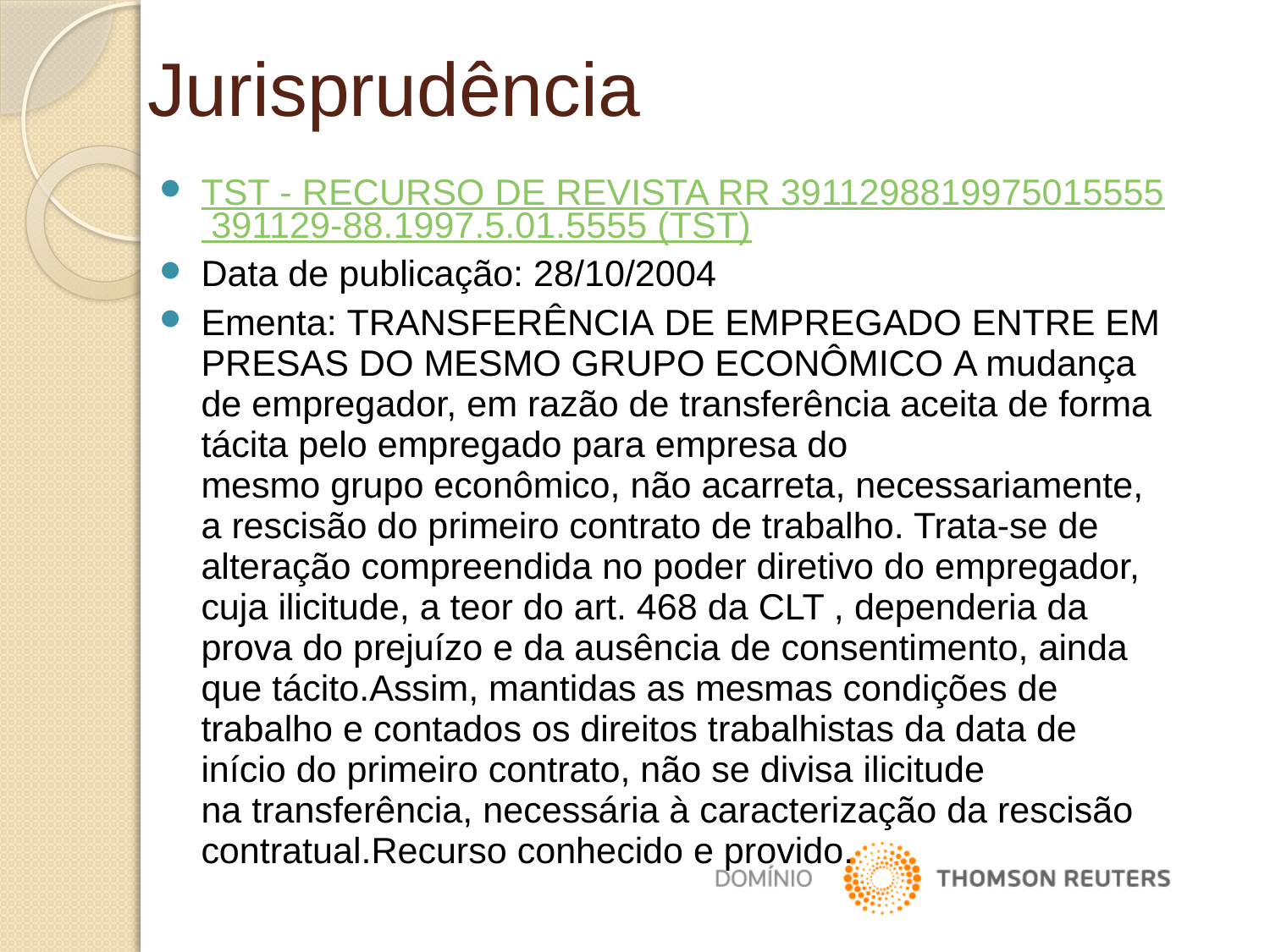

Jurisprudência
TST - RECURSO DE REVISTA RR 3911298819975015555 391129-88.1997.5.01.5555 (TST)
Data de publicação: 28/10/2004
Ementa: TRANSFERÊNCIA DE EMPREGADO ENTRE EMPRESAS DO MESMO GRUPO ECONÔMICO A mudança de empregador, em razão de transferência aceita de forma tácita pelo empregado para empresa do mesmo grupo econômico, não acarreta, necessariamente, a rescisão do primeiro contrato de trabalho. Trata-se de alteração compreendida no poder diretivo do empregador, cuja ilicitude, a teor do art. 468 da CLT , dependeria da prova do prejuízo e da ausência de consentimento, ainda que tácito.Assim, mantidas as mesmas condições de trabalho e contados os direitos trabalhistas da data de início do primeiro contrato, não se divisa ilicitude na transferência, necessária à caracterização da rescisão contratual.Recurso conhecido e provido.